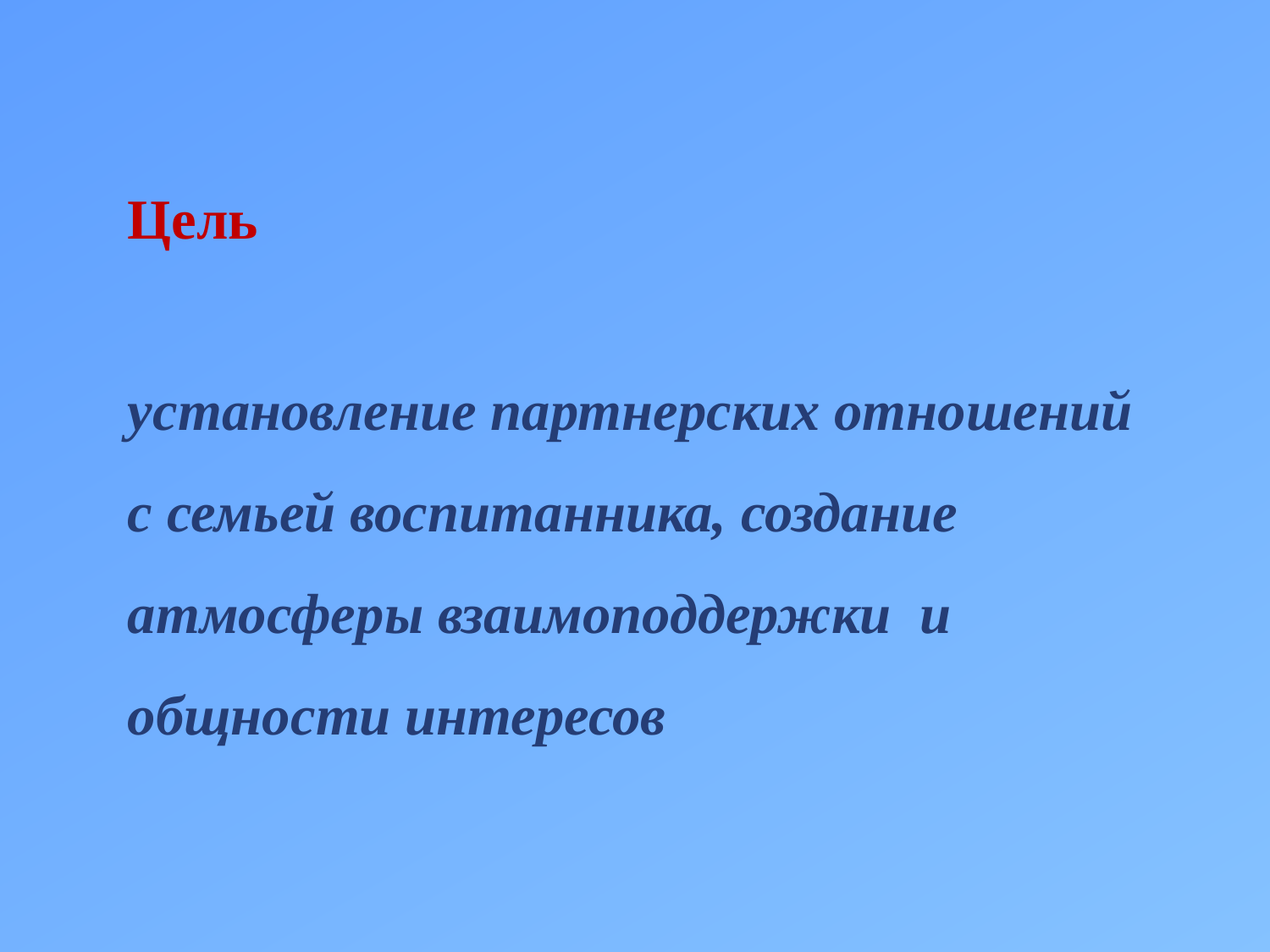

#
Цель

установление партнерских отношений с семьей воспитанника, создание атмосферы взаимоподдержки  и общности интересов